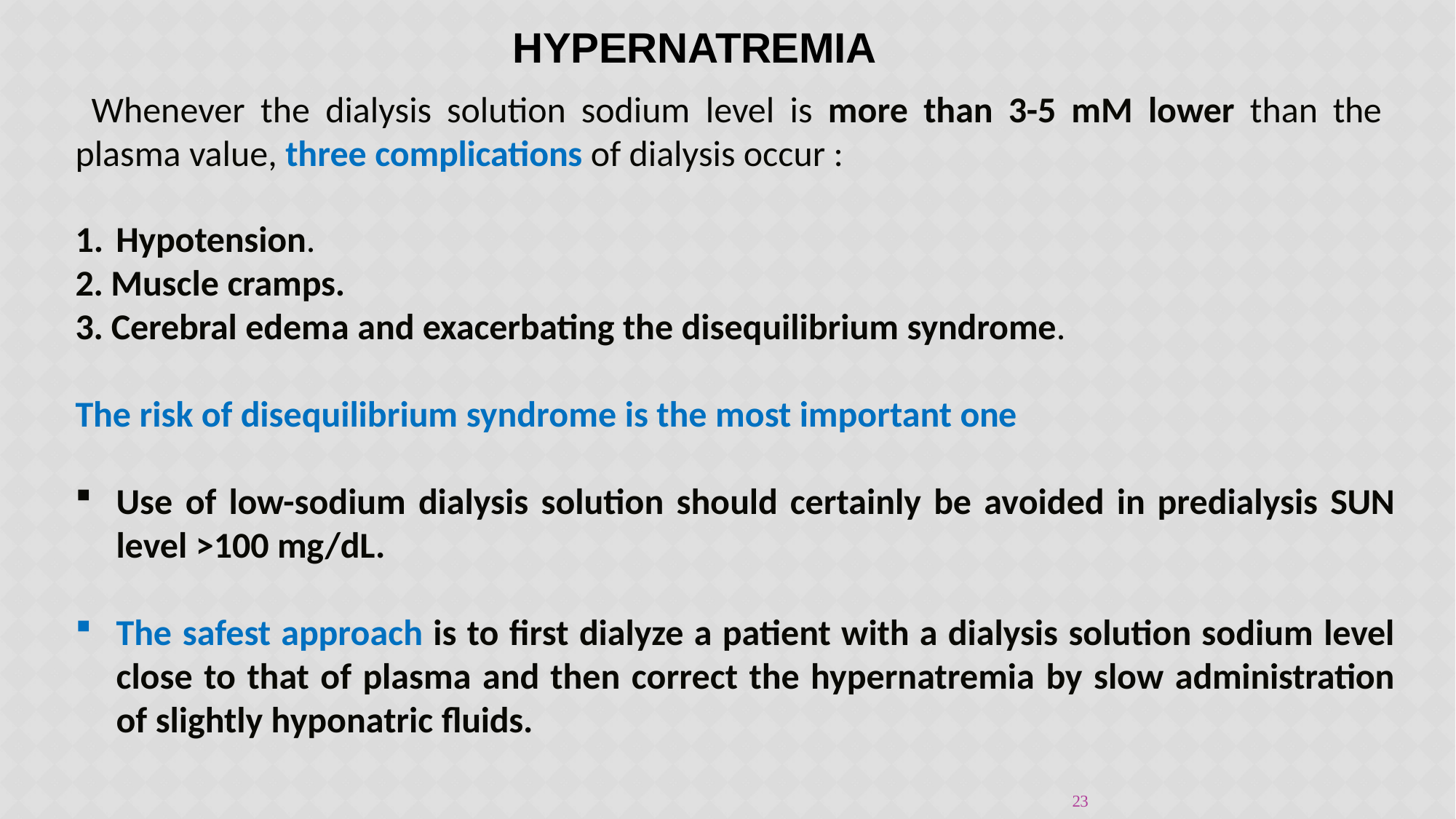

# Hypernatremia
Whenever the dialysis solution sodium level is more than 3-5 mM lower than the plasma value, three complications of dialysis occur :
Hypotension.
Muscle cramps.
Cerebral edema and exacerbating the disequilibrium syndrome.
The risk of disequilibrium syndrome is the most important one
Use of low-sodium dialysis solution should certainly be avoided in predialysis SUN level >100 mg/dL.
The safest approach is to first dialyze a patient with a dialysis solution sodium level close to that of plasma and then correct the hypernatremia by slow administration of slightly hyponatric fluids.
23